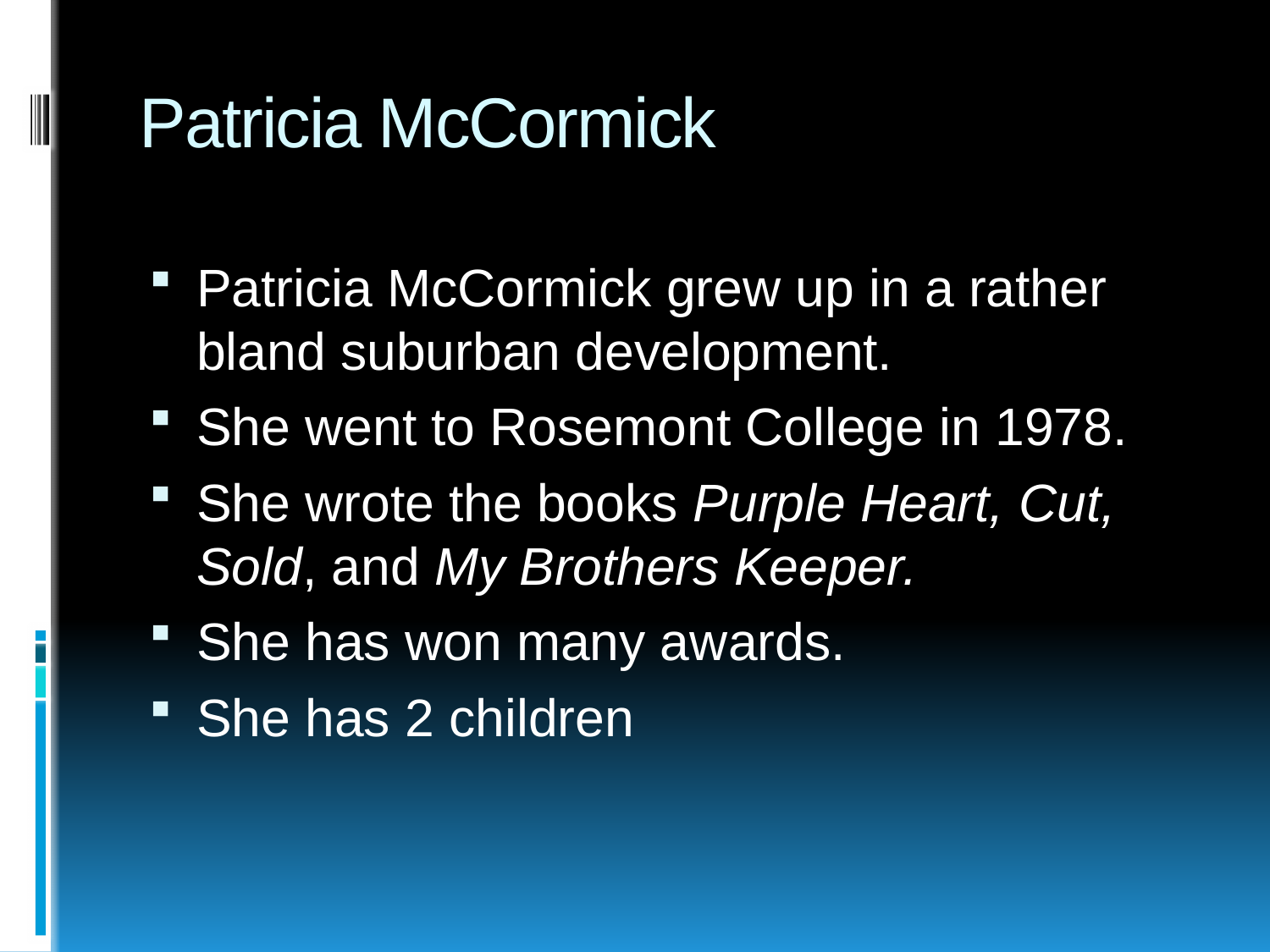

# Patricia McCormick
Patricia McCormick grew up in a rather bland suburban development.
She went to Rosemont College in 1978.
She wrote the books Purple Heart, Cut, Sold, and My Brothers Keeper.
She has won many awards.
She has 2 children